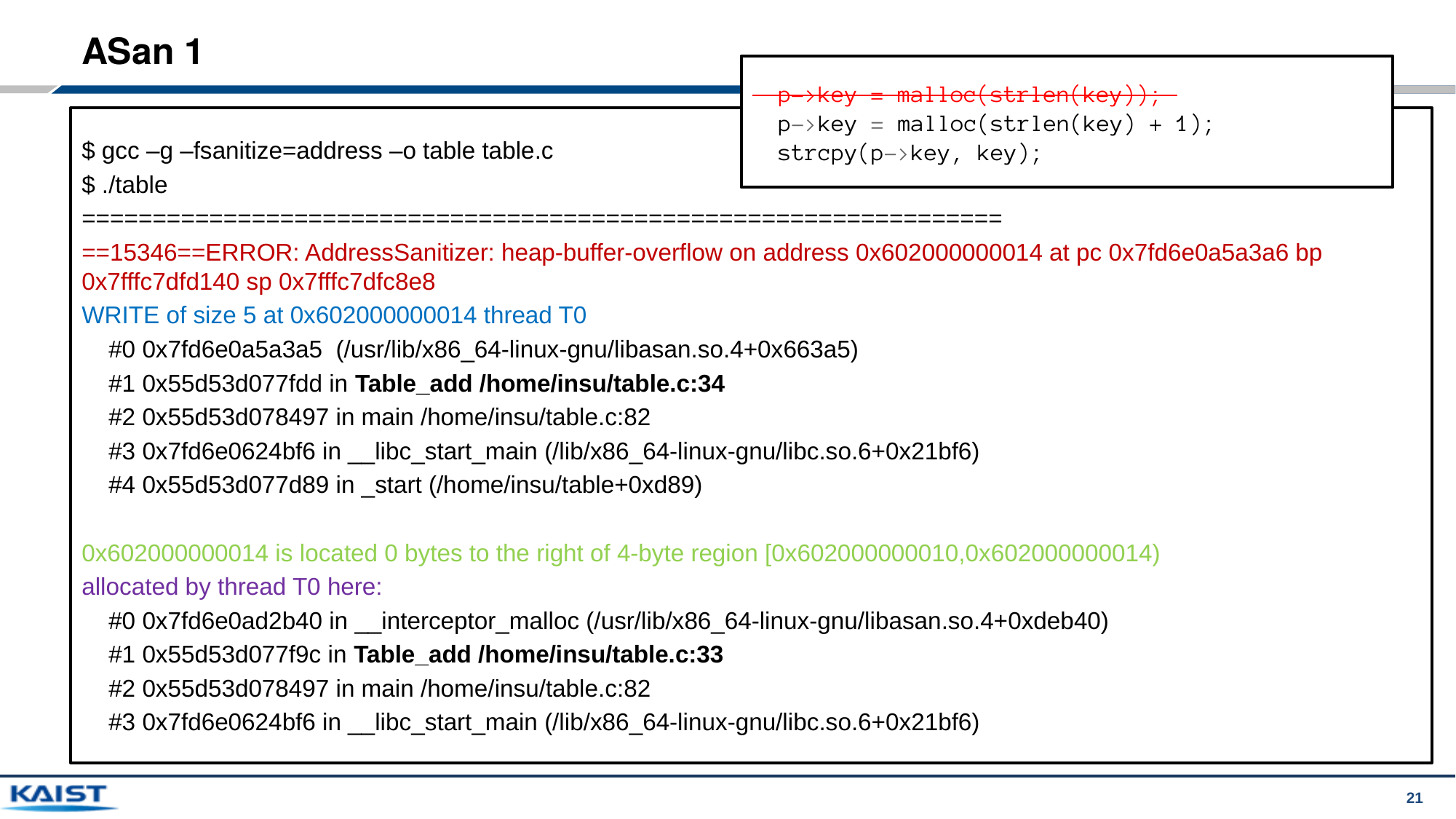

# ASan 1
  p->key = malloc(strlen(key));
  p->key = malloc(strlen(key) + 1);
  strcpy(p->key, key);
$ gcc –g –fsanitize=address –o table table.c
$ ./table
=================================================================
==15346==ERROR: AddressSanitizer: heap-buffer-overflow on address 0x602000000014 at pc 0x7fd6e0a5a3a6 bp 0x7fffc7dfd140 sp 0x7fffc7dfc8e8
WRITE of size 5 at 0x602000000014 thread T0
    #0 0x7fd6e0a5a3a5  (/usr/lib/x86_64-linux-gnu/libasan.so.4+0x663a5)
    #1 0x55d53d077fdd in Table_add /home/insu/table.c:34
    #2 0x55d53d078497 in main /home/insu/table.c:82
    #3 0x7fd6e0624bf6 in __libc_start_main (/lib/x86_64-linux-gnu/libc.so.6+0x21bf6)
    #4 0x55d53d077d89 in _start (/home/insu/table+0xd89)

0x602000000014 is located 0 bytes to the right of 4-byte region [0x602000000010,0x602000000014)
allocated by thread T0 here:
    #0 0x7fd6e0ad2b40 in __interceptor_malloc (/usr/lib/x86_64-linux-gnu/libasan.so.4+0xdeb40)
    #1 0x55d53d077f9c in Table_add /home/insu/table.c:33
    #2 0x55d53d078497 in main /home/insu/table.c:82
    #3 0x7fd6e0624bf6 in __libc_start_main (/lib/x86_64-linux-gnu/libc.so.6+0x21bf6)